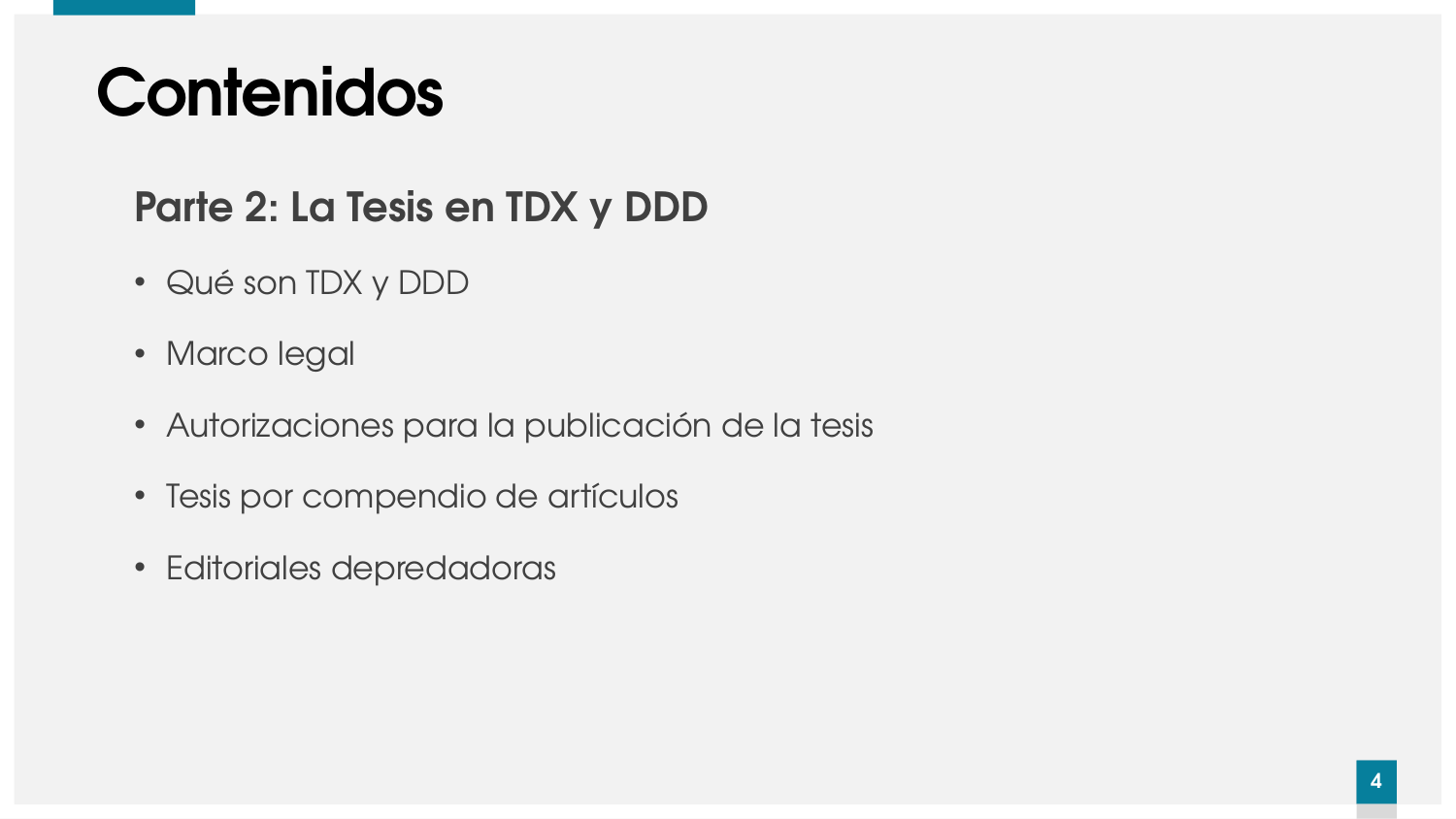

# Contenidos
Parte 2: La Tesis en TDX y DDD
Qué son TDX y DDD
Marco legal
Autorizaciones para la publicación de la tesis
Tesis por compendio de artículos
Editoriales depredadoras